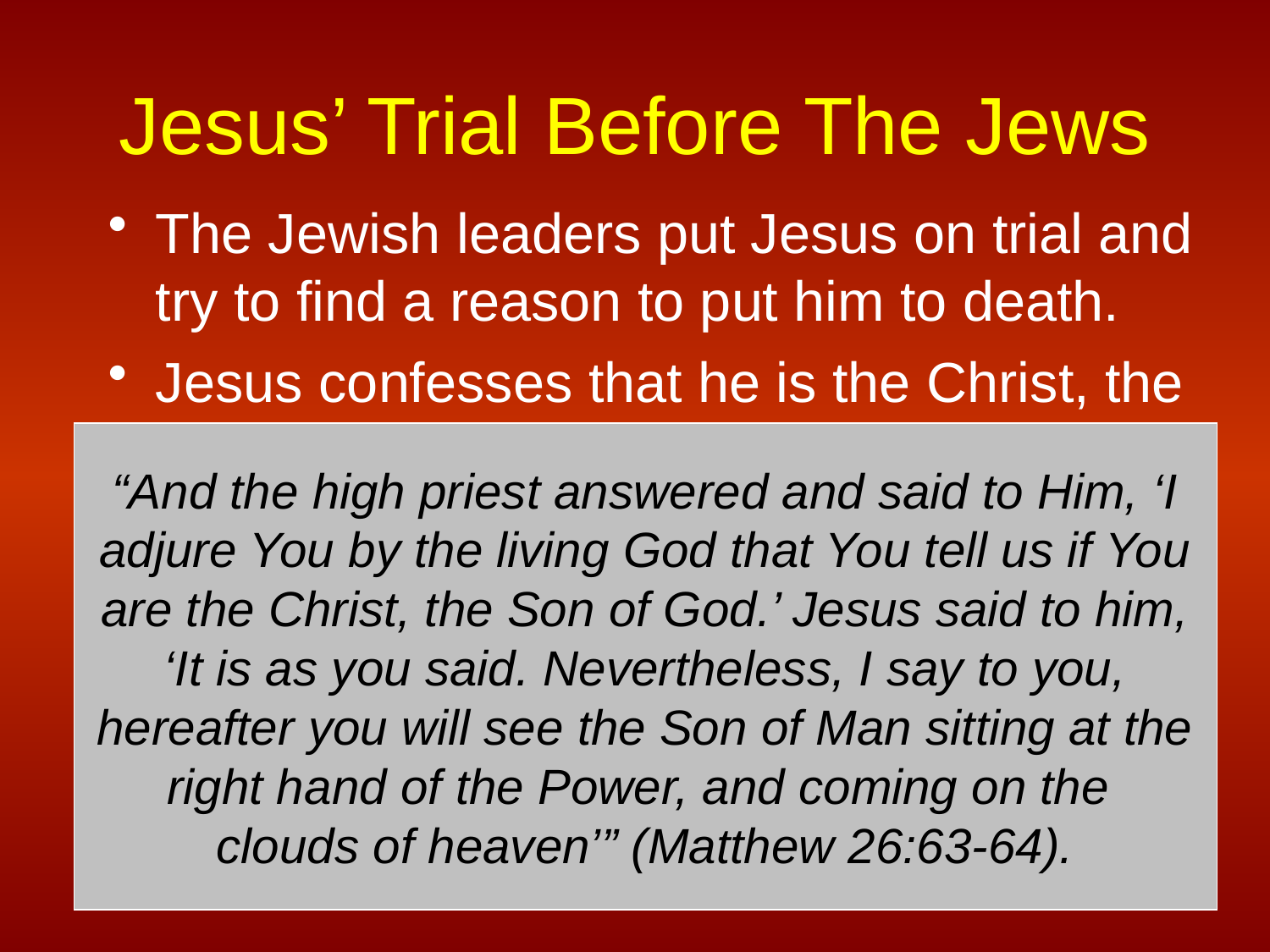

# Jesus’ Trial Before The Jews
The Jewish leaders put Jesus on trial and try to find a reason to put him to death.
Jesus confesses that he is the Christ, the Son of God.

“And the high priest answered and said to Him, ‘I adjure You by the living God that You tell us if You are the Christ, the Son of God.’ Jesus said to him, ‘It is as you said. Nevertheless, I say to you, hereafter you will see the Son of Man sitting at the right hand of the Power, and coming on the
clouds of heaven’” (Matthew 26:63-64).